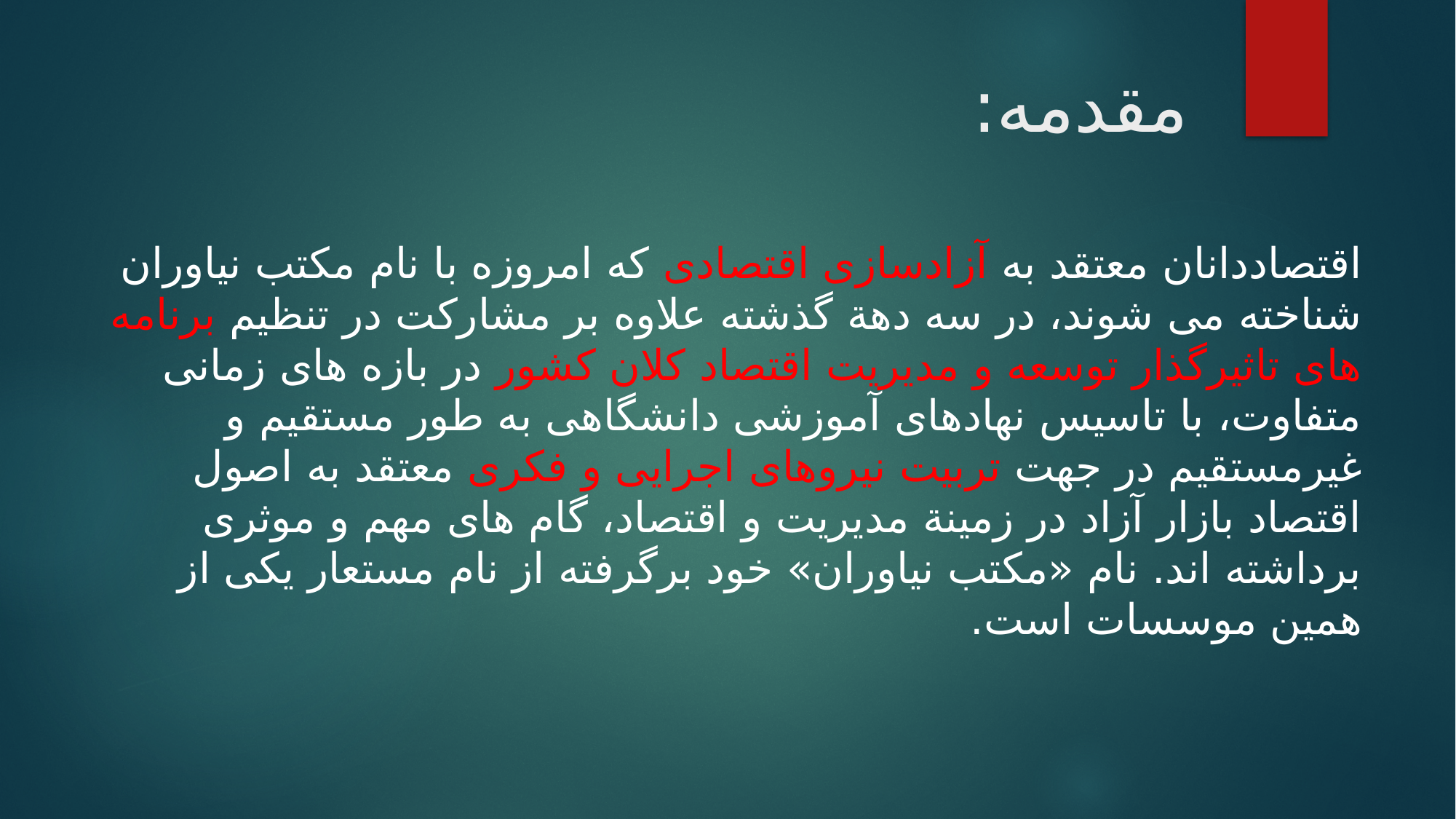

# مقدمه:
اقتصاددانان معتقد به آزادسازی اقتصادی که امروزه با نام مکتب نیاوران شناخته می شوند، در سه دهة گذشته علاوه بر مشارکت در تنظیم برنامه های تاثیرگذار توسعه و مدیریت اقتصاد کلان کشور در بازه های زمانی متفاوت، با تاسیس نهادهای آموزشی دانشگاهی به طور مستقیم و غیرمستقیم در جهت تربیت نیروهای اجرایی و فکری معتقد به اصول اقتصاد بازار آزاد در زمینة مدیریت و اقتصاد، گام های مهم و موثری برداشته اند. نام «مکتب نیاوران» خود برگرفته از نام مستعار یکی از همین موسسات است.